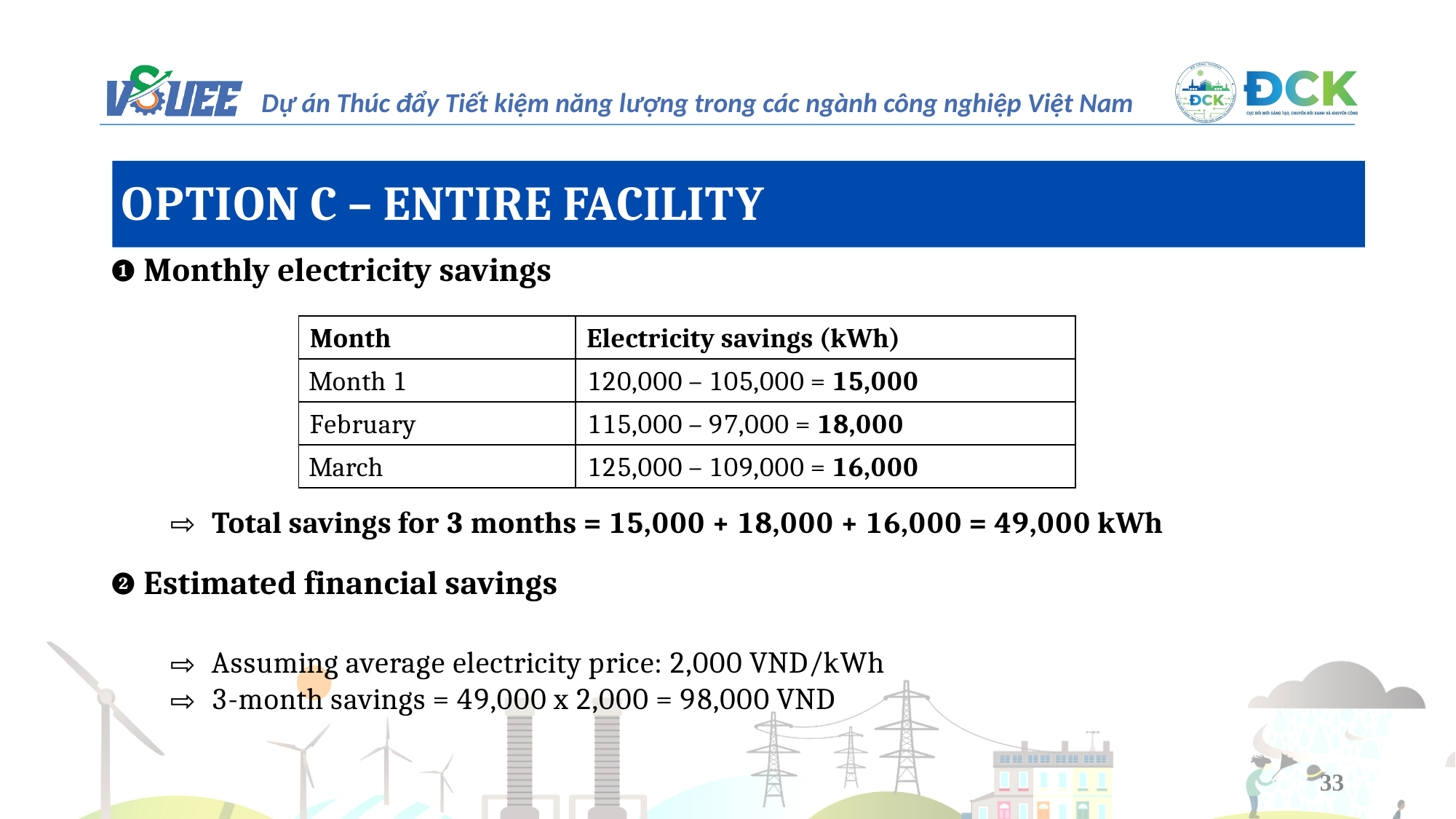

OPTION C – ENTIRE FACILITY
❶ Monthly electricity savings

| Month | Electricity savings (kWh) |
| --- | --- |
| Month 1 | 120,000 – 105,000 = 15,000 |
| February | 115,000 – 97,000 = 18,000 |
| March | 125,000 – 109,000 = 16,000 |
Total savings for 3 months = 15,000 + 18,000 + 16,000 = 49,000 kWh
❷ Estimated financial savings

Assuming average electricity price: 2,000 VND/kWh
3-month savings = 49,000 x 2,000 = 98,000 VND
33